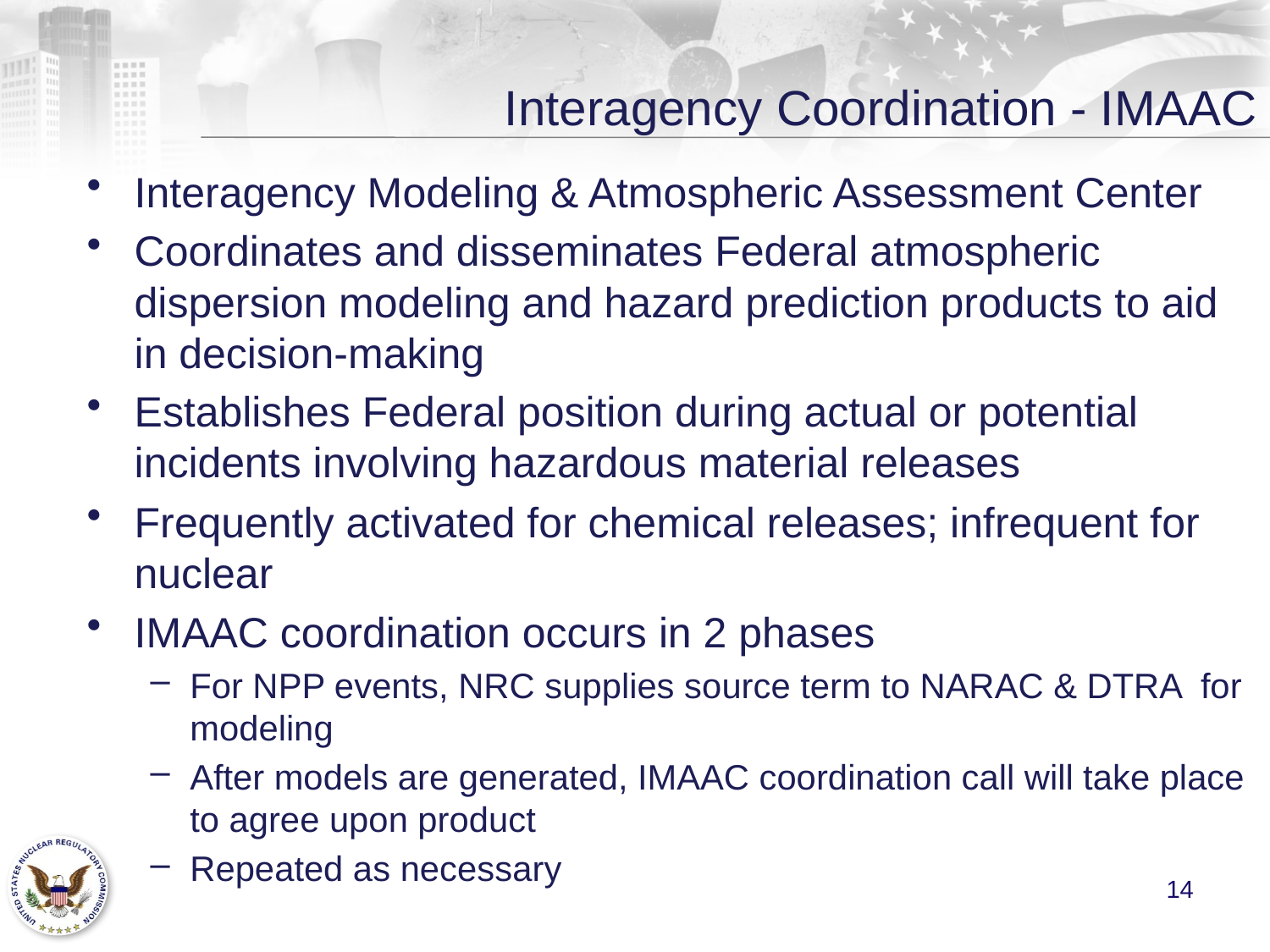

# Interagency Coordination - IMAAC
Interagency Modeling & Atmospheric Assessment Center
Coordinates and disseminates Federal atmospheric dispersion modeling and hazard prediction products to aid in decision-making
Establishes Federal position during actual or potential incidents involving hazardous material releases
Frequently activated for chemical releases; infrequent for nuclear
IMAAC coordination occurs in 2 phases
For NPP events, NRC supplies source term to NARAC & DTRA  for modeling
After models are generated, IMAAC coordination call will take place to agree upon product
Repeated as necessary
14